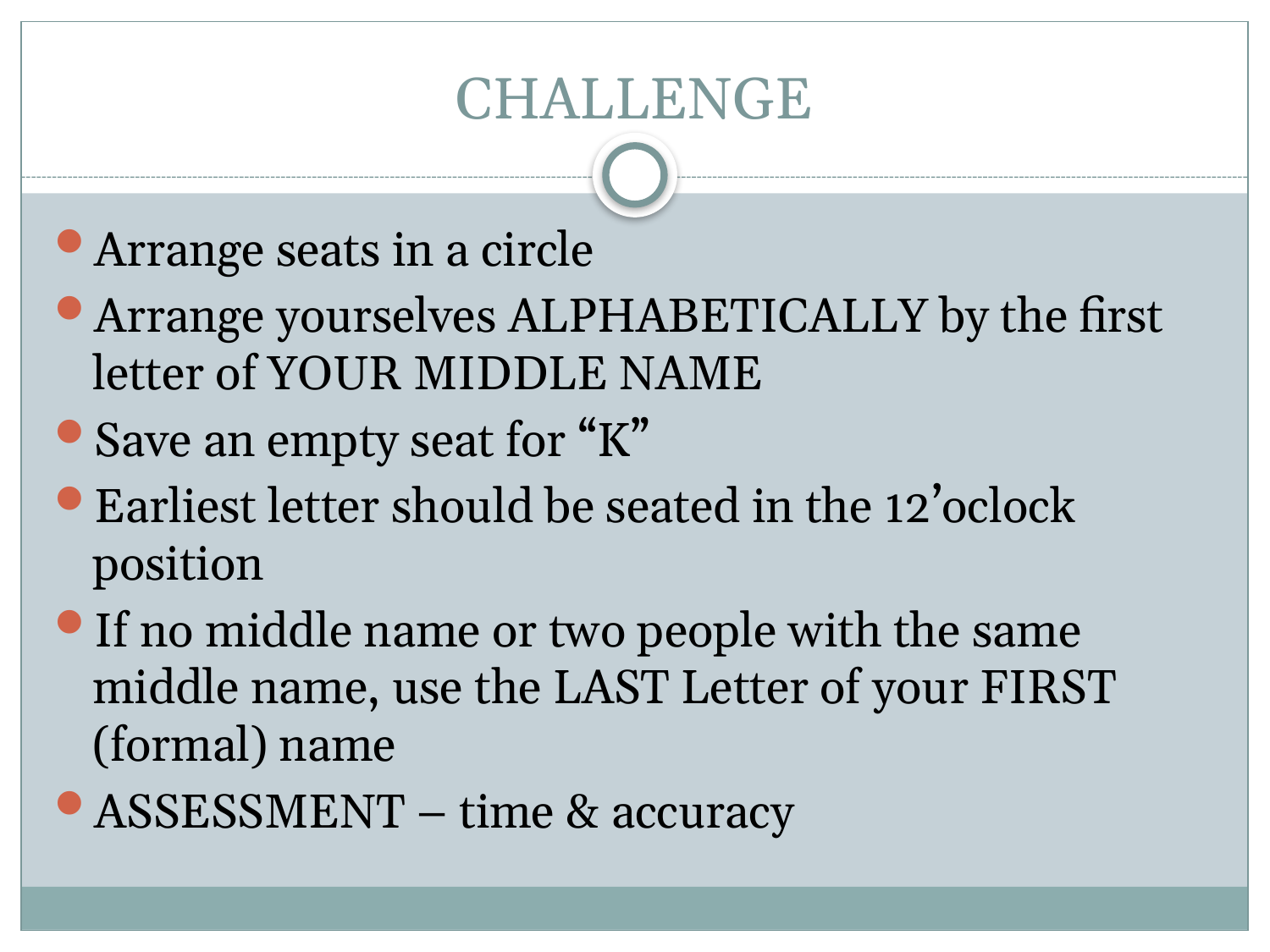

# CHALLENGE
Arrange seats in a circle
Arrange yourselves ALPHABETICALLY by the first letter of YOUR MIDDLE NAME
Save an empty seat for “K”
Earliest letter should be seated in the 12’oclock position
If no middle name or two people with the same middle name, use the LAST Letter of your FIRST (formal) name
ASSESSMENT – time & accuracy